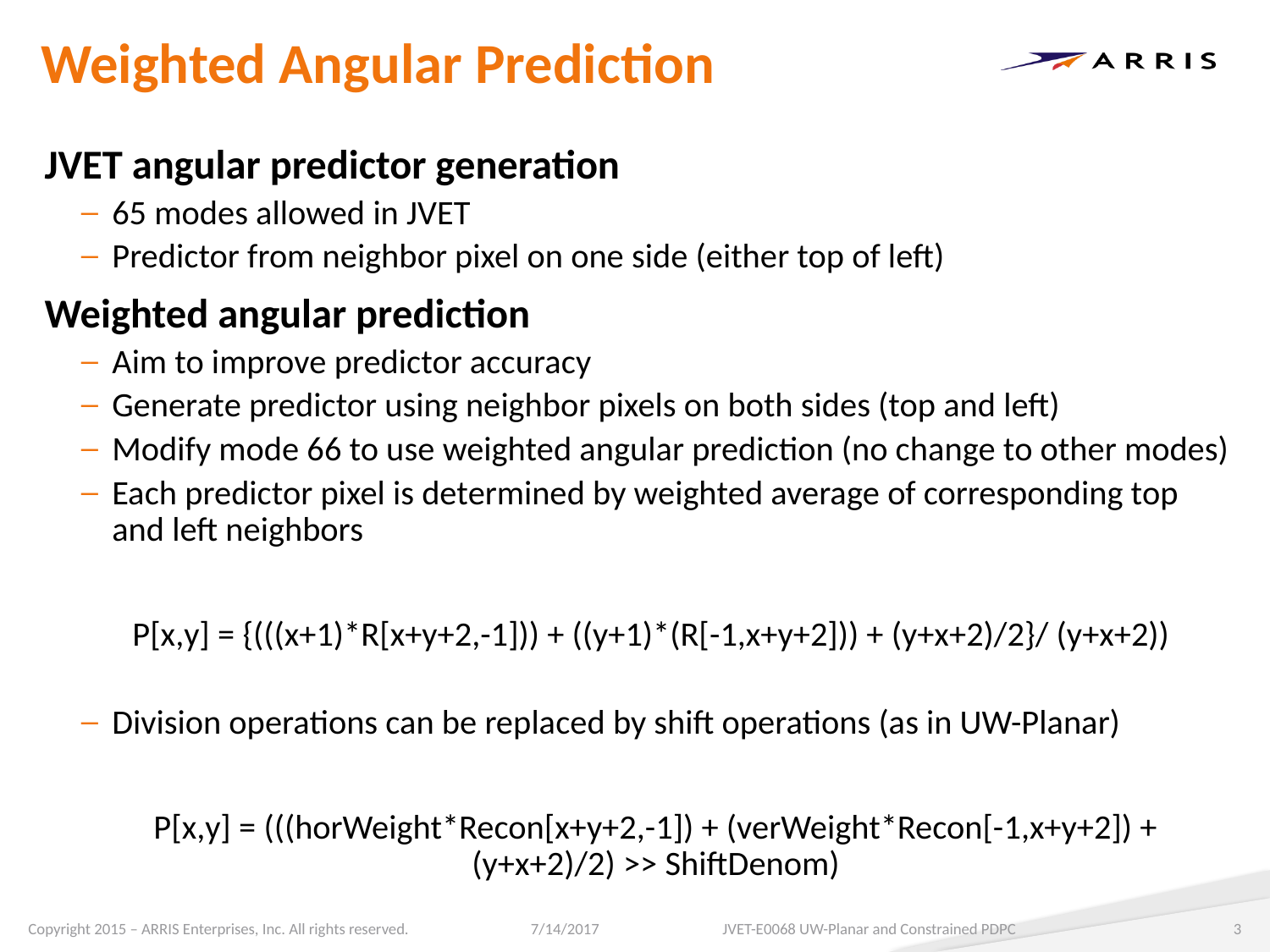

# Weighted Angular Prediction
JVET angular predictor generation
65 modes allowed in JVET
Predictor from neighbor pixel on one side (either top of left)
Weighted angular prediction
Aim to improve predictor accuracy
Generate predictor using neighbor pixels on both sides (top and left)
Modify mode 66 to use weighted angular prediction (no change to other modes)
Each predictor pixel is determined by weighted average of corresponding top and left neighbors

P[x,y] = {(((x+1)*R[x+y+2,-1])) + ((y+1)*(R[-1,x+y+2])) + (y+x+2)/2}/ (y+x+2))

Division operations can be replaced by shift operations (as in UW-Planar)

P[x,y] = (((horWeight*Recon[x+y+2,-1]) + (verWeight*Recon[-1,x+y+2]) + (y+x+2)/2) >> ShiftDenom)

7/14/2017
JVET-E0068 UW-Planar and Constrained PDPC
3